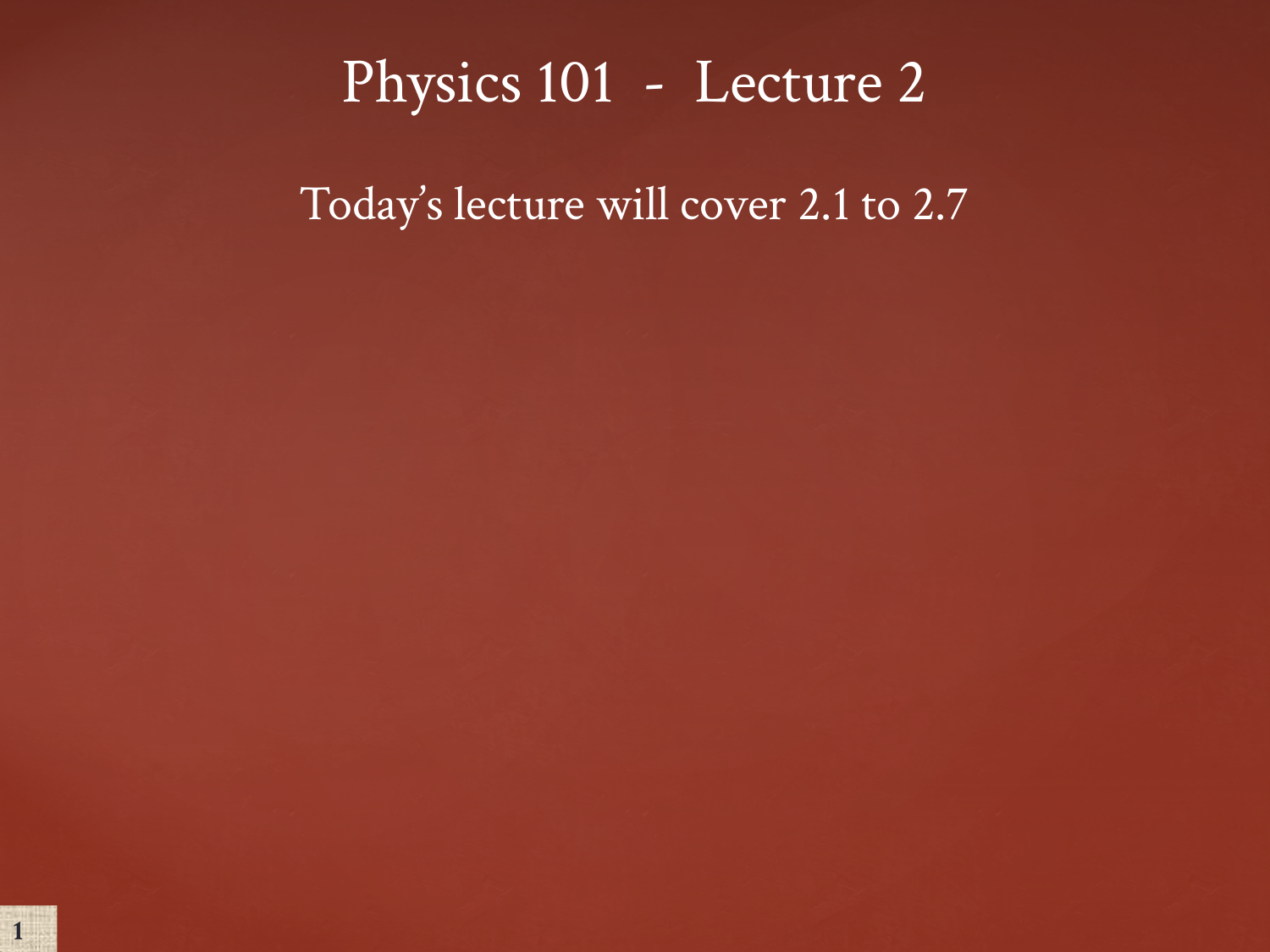

# Physics 101  -  Lecture 2
Today’s lecture will cover 2.1 to 2.7
1